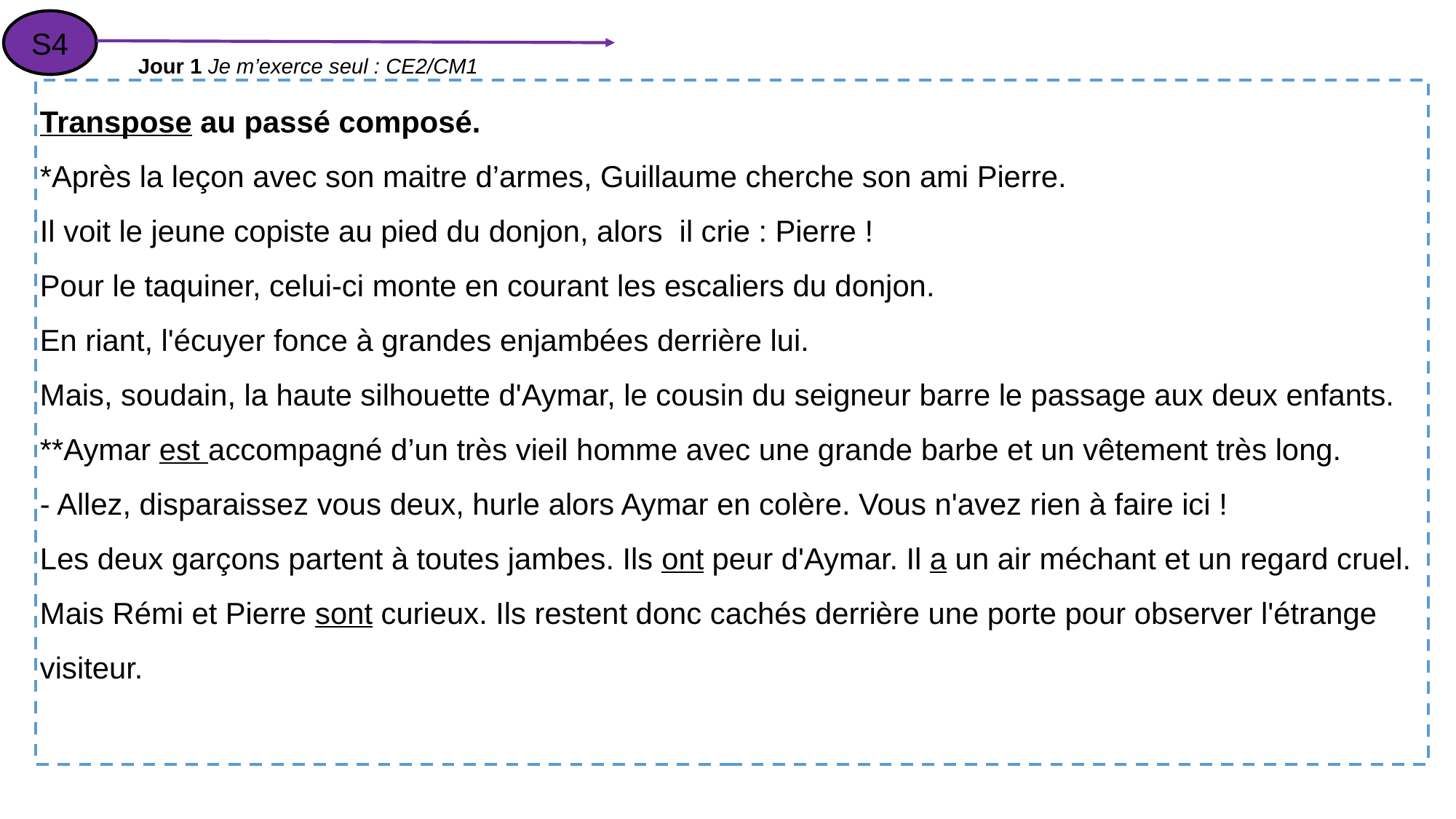

S4
Jour 1 Je m’exerce seul : CE2/CM1
Transpose au passé composé.
*Après la leçon avec son maitre d’armes, Guillaume cherche son ami Pierre.
Il voit le jeune copiste au pied du donjon, alors  il crie : Pierre !
Pour le taquiner, celui-ci monte en courant les escaliers du donjon.
En riant, l'écuyer fonce à grandes enjambées derrière lui.
Mais, soudain, la haute silhouette d'Aymar, le cousin du seigneur barre le passage aux deux enfants.
**Aymar est accompagné d’un très vieil homme avec une grande barbe et un vêtement très long.
- Allez, disparaissez vous deux, hurle alors Aymar en colère. Vous n'avez rien à faire ici !
Les deux garçons partent à toutes jambes. Ils ont peur d'Aymar. Il a un air méchant et un regard cruel.
Mais Rémi et Pierre sont curieux. Ils restent donc cachés derrière une porte pour observer l'étrange visiteur.